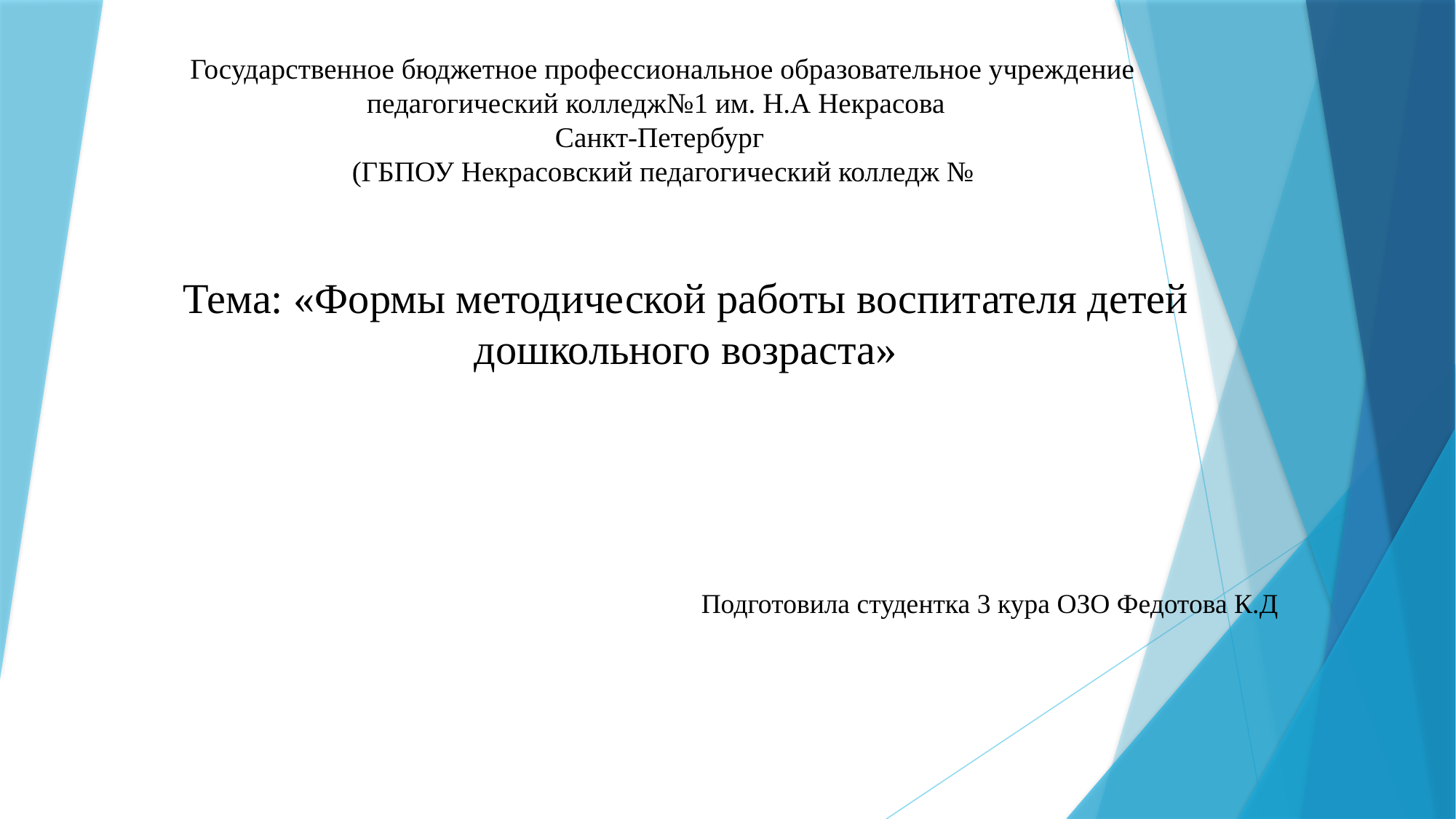

# Государственное бюджетное профессиональное образовательное учреждение педагогический колледж№1 им. Н.А Некрасова Санкт-Петербург (ГБПОУ Некрасовский педагогический колледж №
Тема: «Формы методической работы воспитателя детей дошкольного возраста»

                                                                                        Подготовила студентка 3 кура ОЗО Федотова К.Д